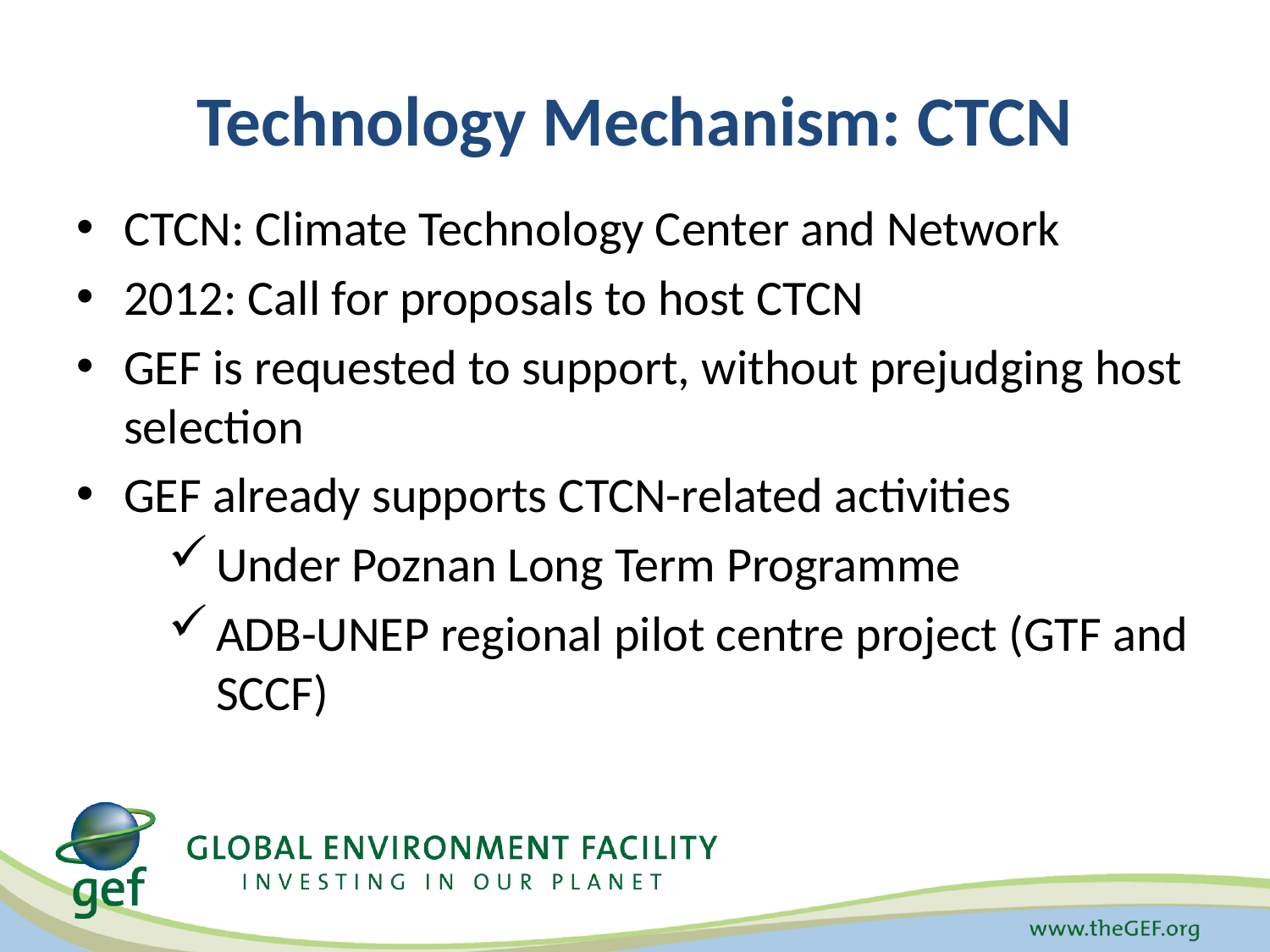

# Technology Mechanism: CTCN
CTCN: Climate Technology Center and Network
2012: Call for proposals to host CTCN
GEF is requested to support, without prejudging host selection
GEF already supports CTCN-related activities
Under Poznan Long Term Programme
ADB-UNEP regional pilot centre project (GTF and SCCF)